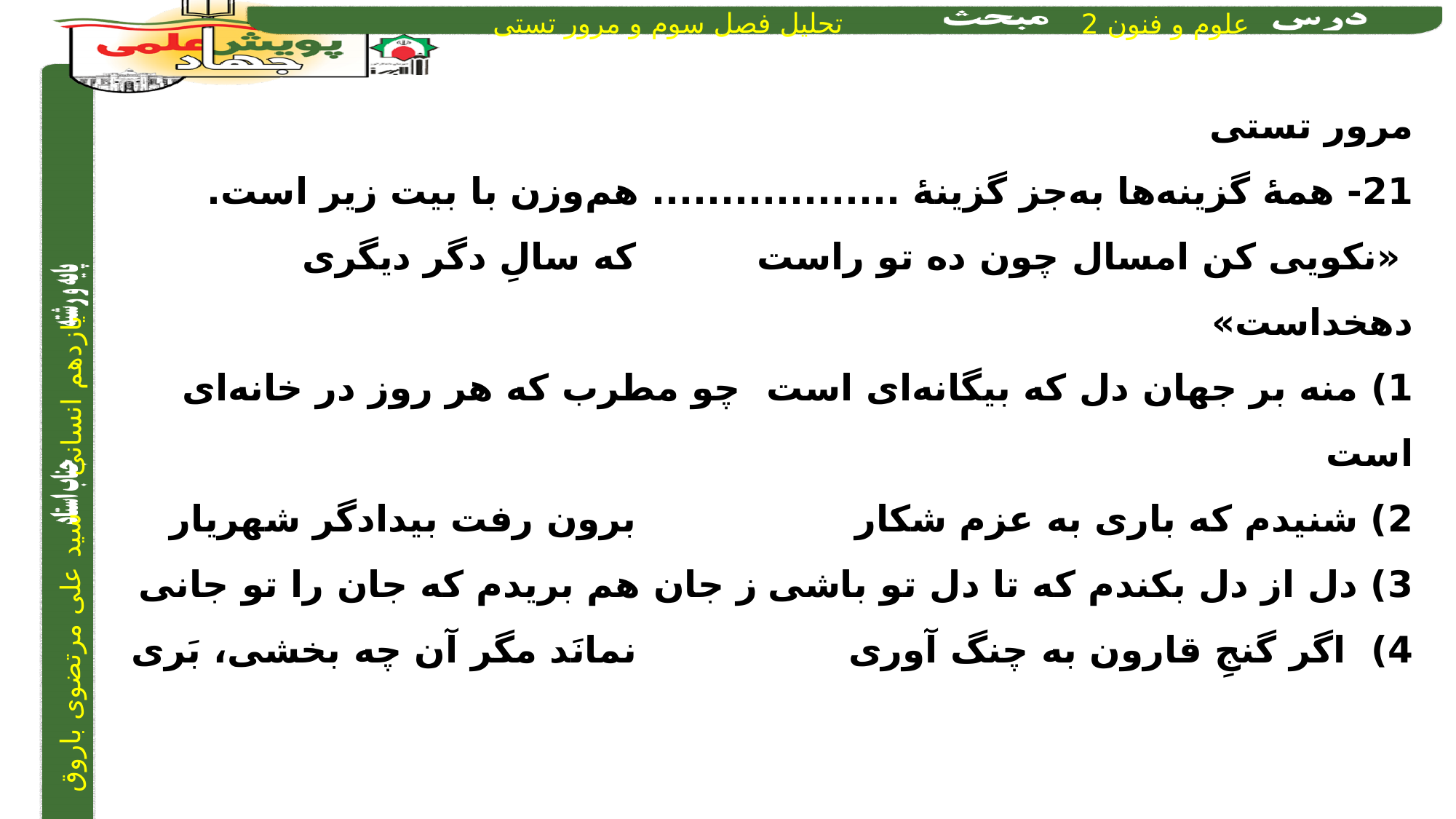

مرور تستی
21- همۀ گزینه‌ها به‌جز گزینۀ .................. هم‌وزن با بیت زیر است.
 «نکویی کن امسال چون ده تو راست	 	 که سالِ دگر دیگری دهخداست»
1) منه بر جهان دل که بیگانه‌ای است	 	 چو مطرب که هر روز در خانه‌ای است
2) شنیدم که باری به عزم شکار	 		 برون رفت بیدادگر شهریار
3) دل از دل بکندم که تا دل تو باشی		ز جان هم بریدم که جان را تو جانی
4)  اگر گنجِ قارون به چنگ آوری			 نمانَد مگر آن چه بخشی، بَری

3